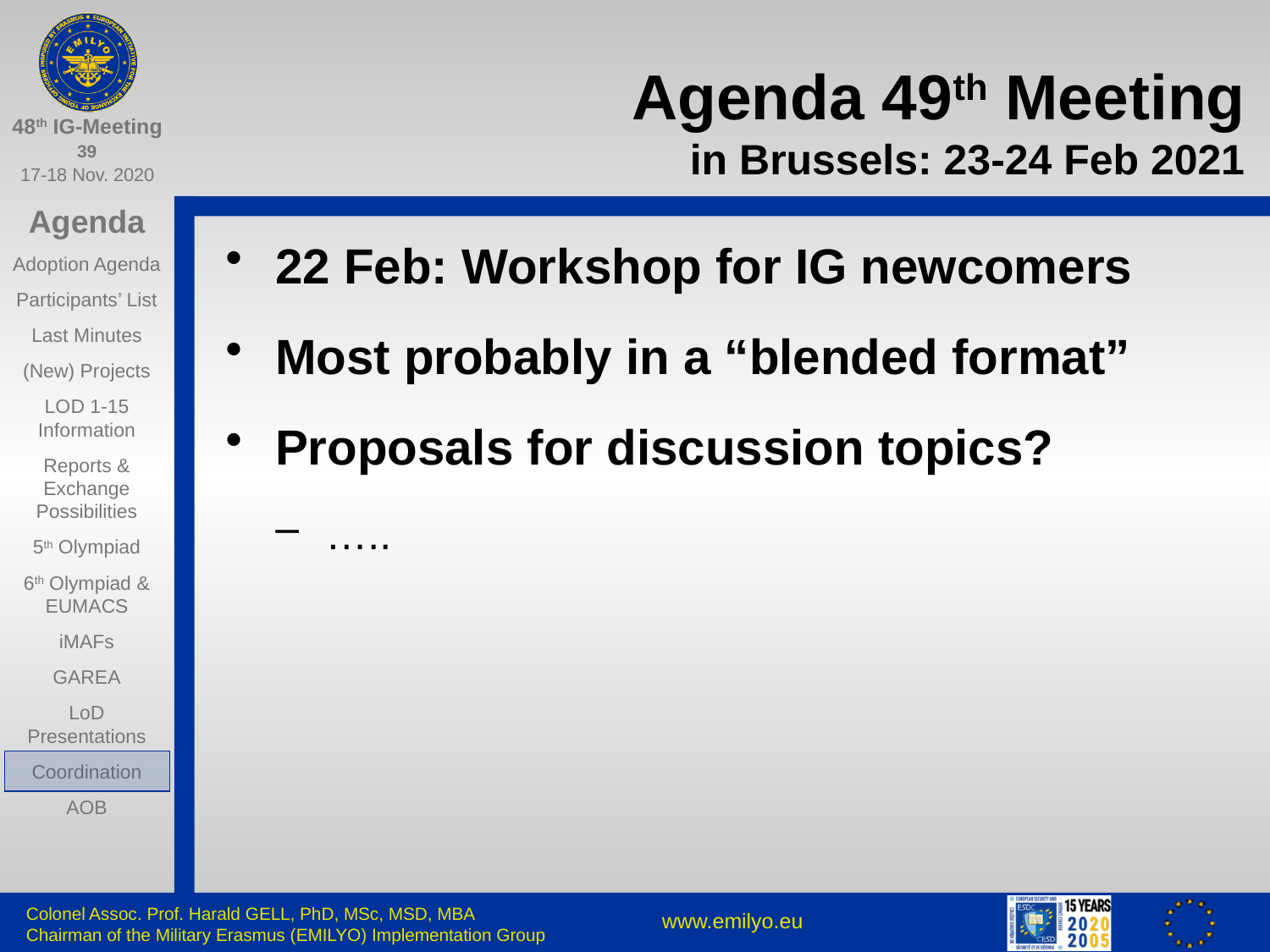

# Agenda 49th Meeting in Brussels: 23-24 Feb 2021
22 Feb: Workshop for IG newcomers
Most probably in a “blended format”
Proposals for discussion topics?
…..